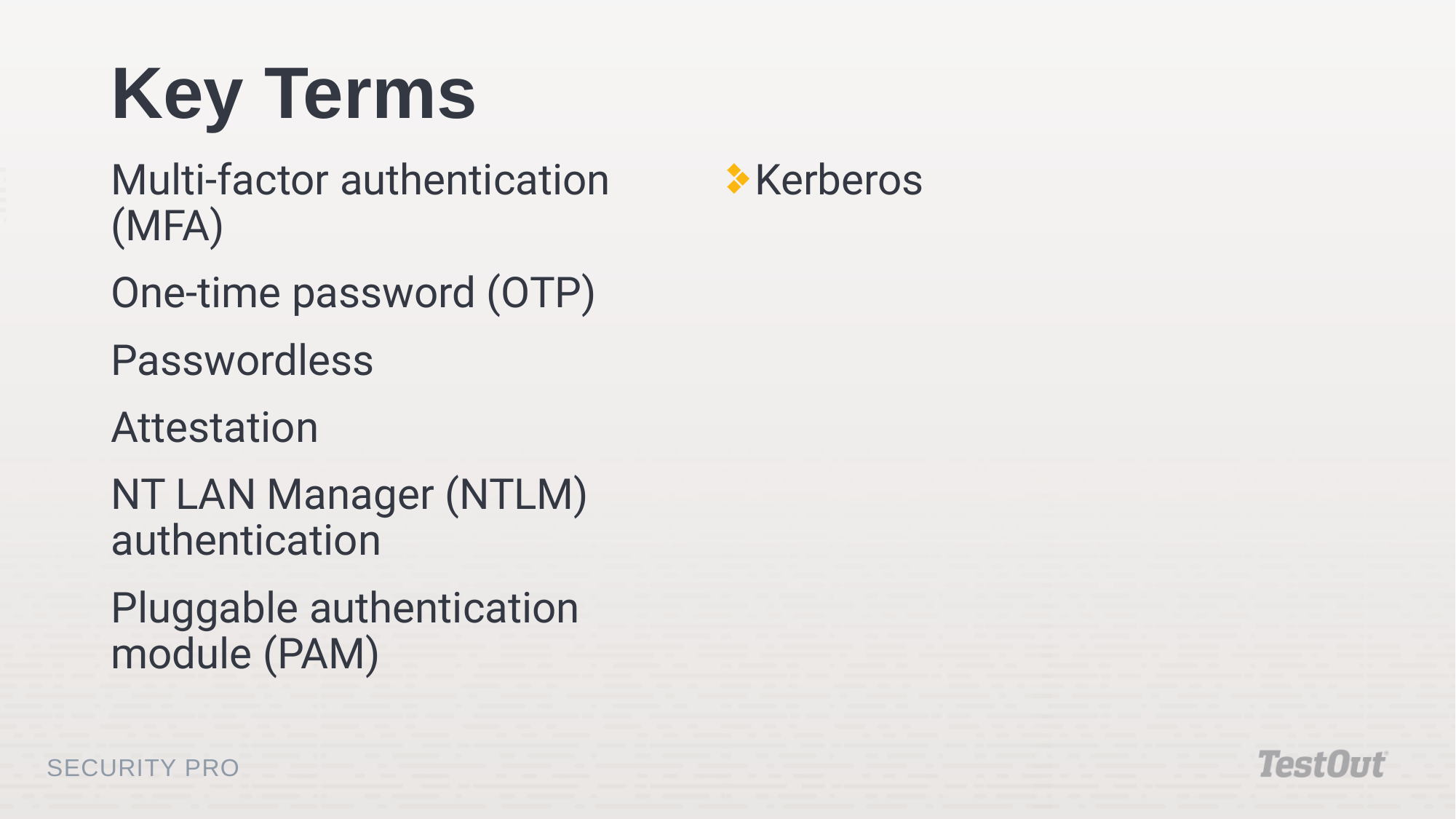

# Key Terms
Multi-factor authentication (MFA)
One-time password (OTP)
Passwordless
Attestation
NT LAN Manager (NTLM) authentication
Pluggable authentication module (PAM)
Kerberos
Security Pro